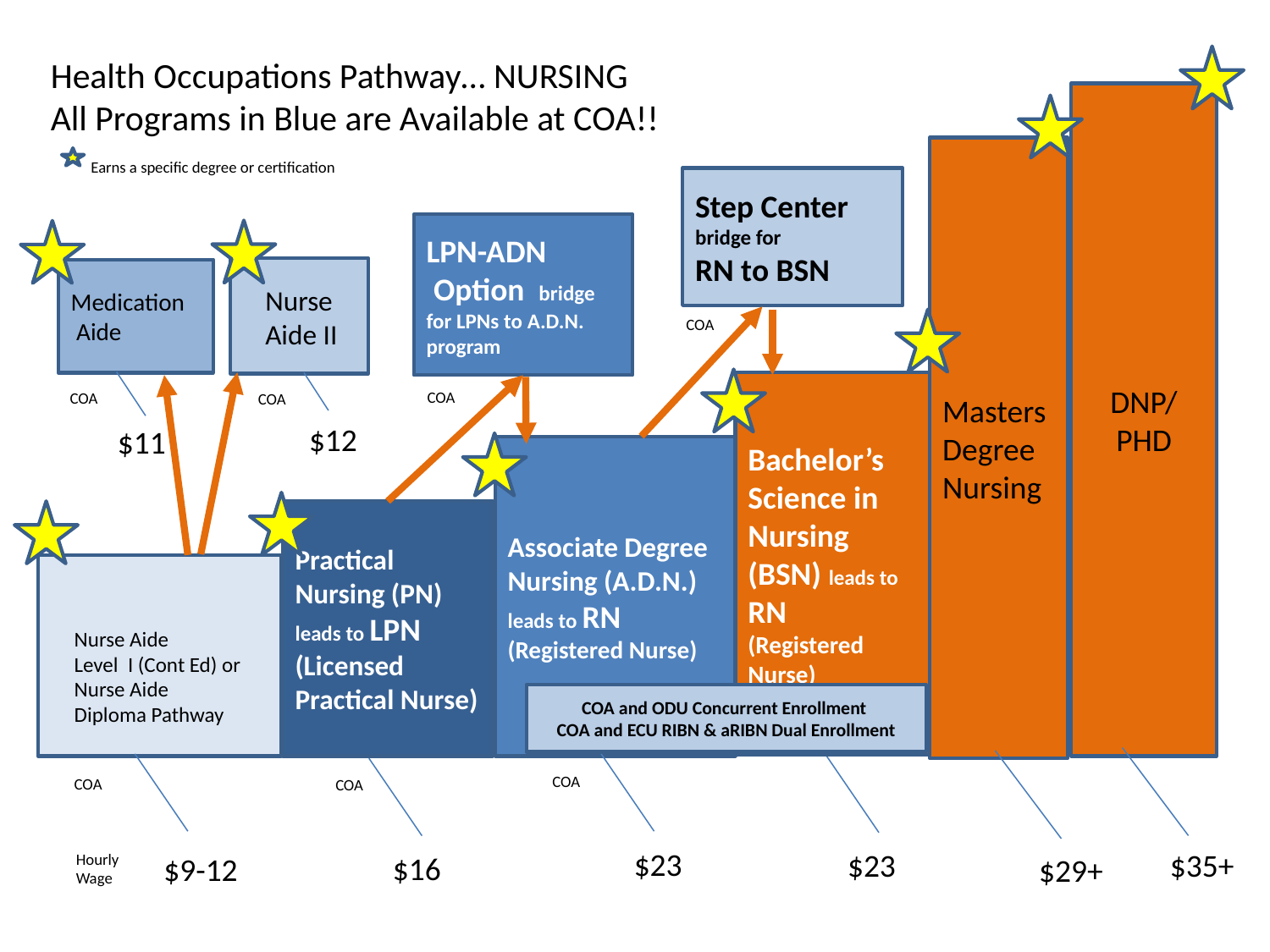

Health Occupations Pathway… NURSING
All Programs in Blue are Available at COA!!
          Earns a specific degree or certification
DNP/ PHD

Masters Degree Nursing

Step Center bridge for
RN to BSN
LPN-ADN
 Option  bridge for LPNs to A.D.N. program

Medication
 Aide
Nurse
Aide II
COA

Bachelor’s Science in Nursing (BSN) leads to RN          (Registered Nurse)
COA
COA
COA
$12
$11

Associate Degree Nursing (A.D.N.) leads to RN
(Registered Nurse)

Practical
Nursing (PN)  leads to LPN (Licensed Practical Nurse)

Nurse Aide
Level  I (Cont Ed) or
Nurse Aide  Diploma Pathway

COA and ODU Concurrent Enrollment
COA and ECU RIBN & aRIBN Dual Enrollment
COA
COA
COA
$23
$23
$35+
$16
Hourly
Wage
$9-12
$29+